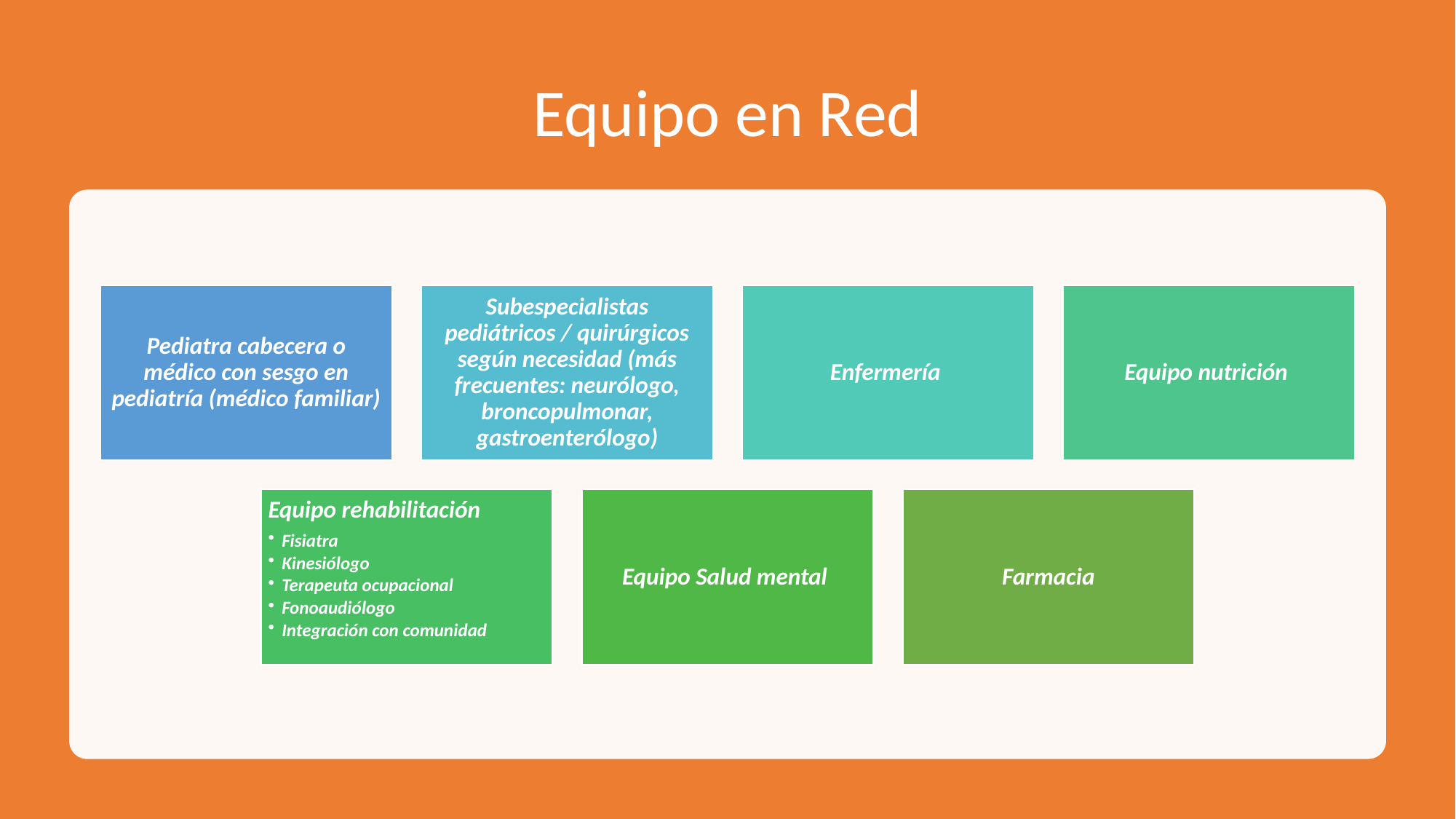

# Equipo en Red

Pediatra cabecera o médico con sesgo en pediatría (médico familiar)
Subespecialistas pediátricos / quirúrgicos según necesidad (más frecuentes: neurólogo, broncopulmonar, gastroenterólogo)
Enfermería
Equipo nutrición
Equipo rehabilitación
Fisiatra
Kinesiólogo
Terapeuta ocupacional
Fonoaudiólogo
Integración con comunidad
Equipo Salud mental
Farmacia